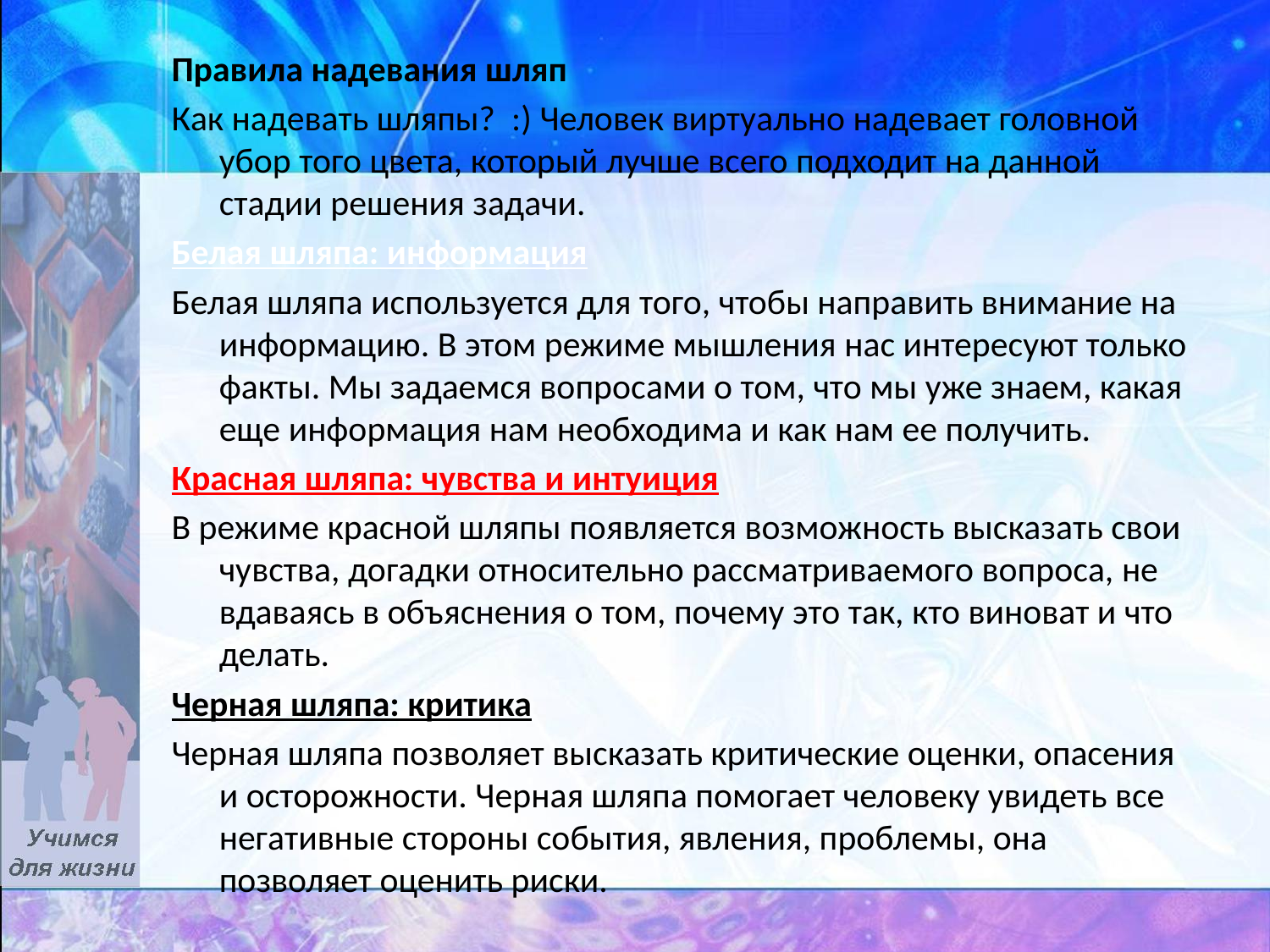

Правила надевания шляп
Как надевать шляпы?  :) Человек виртуально надевает головной убор того цвета, который лучше всего подходит на данной стадии решения задачи.
Белая шляпа: информация
Белая шляпа используется для того, чтобы направить внимание на информацию. В этом режиме мышления нас интересуют только факты. Мы задаемся вопросами о том, что мы уже знаем, какая еще информация нам необходима и как нам ее получить.
Красная шляпа: чувства и интуиция
В режиме красной шляпы появляется возможность высказать свои чувства, догадки относительно рассматриваемого вопроса, не вдаваясь в объяснения о том, почему это так, кто виноват и что делать.
Черная шляпа: критика
Черная шляпа позволяет высказать критические оценки, опасения и осторожности. Черная шляпа помогает человеку увидеть все негативные стороны события, явления, проблемы, она позволяет оценить риски.